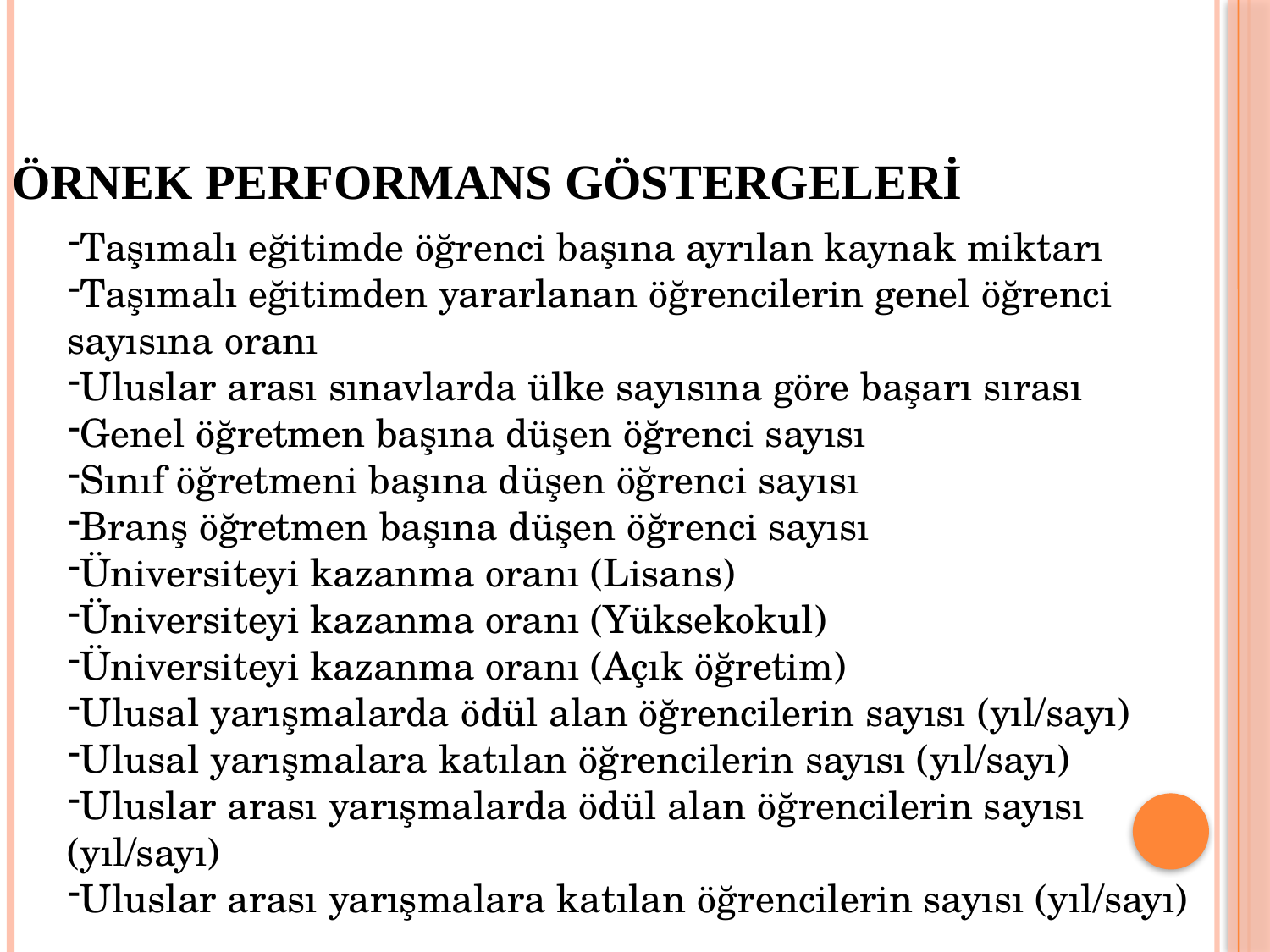

ÖRNEK PERFORMANS GÖSTERGELERİ
Taşımalı eğitimde öğrenci başına ayrılan kaynak miktarı
Taşımalı eğitimden yararlanan öğrencilerin genel öğrenci sayısına oranı
Uluslar arası sınavlarda ülke sayısına göre başarı sırası
Genel öğretmen başına düşen öğrenci sayısı
Sınıf öğretmeni başına düşen öğrenci sayısı
Branş öğretmen başına düşen öğrenci sayısı
Üniversiteyi kazanma oranı (Lisans)
Üniversiteyi kazanma oranı (Yüksekokul)
Üniversiteyi kazanma oranı (Açık öğretim)
Ulusal yarışmalarda ödül alan öğrencilerin sayısı (yıl/sayı)
Ulusal yarışmalara katılan öğrencilerin sayısı (yıl/sayı)
Uluslar arası yarışmalarda ödül alan öğrencilerin sayısı (yıl/sayı)
Uluslar arası yarışmalara katılan öğrencilerin sayısı (yıl/sayı)